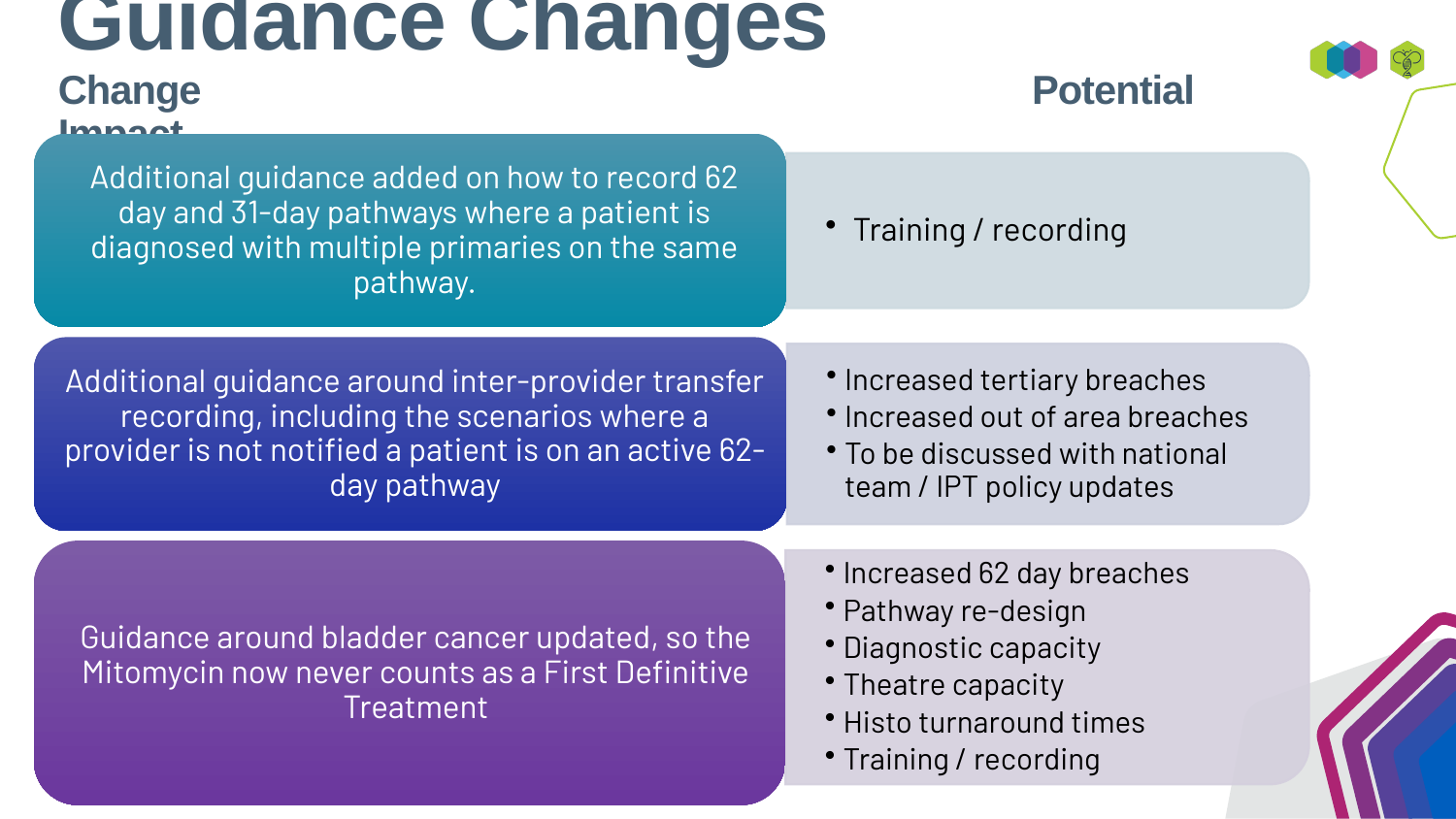

# Guidance Changes Change                                                                                  Potential Impact
Training / recording
Additional guidance added on how to record 62 day and 31-day pathways where a patient is diagnosed with multiple primaries on the same pathway.
Increased tertiary breaches
Increased out of area breaches
To be discussed with national team / IPT policy updates
Additional guidance around inter-provider transfer recording, including the scenarios where a provider is not notified a patient is on an active 62-day pathway
Increased 62 day breaches
Pathway re-design
Diagnostic capacity
Theatre capacity
Histo turnaround times
Training / recording
Guidance around bladder cancer updated, so the Mitomycin now never counts as a First Definitive Treatment